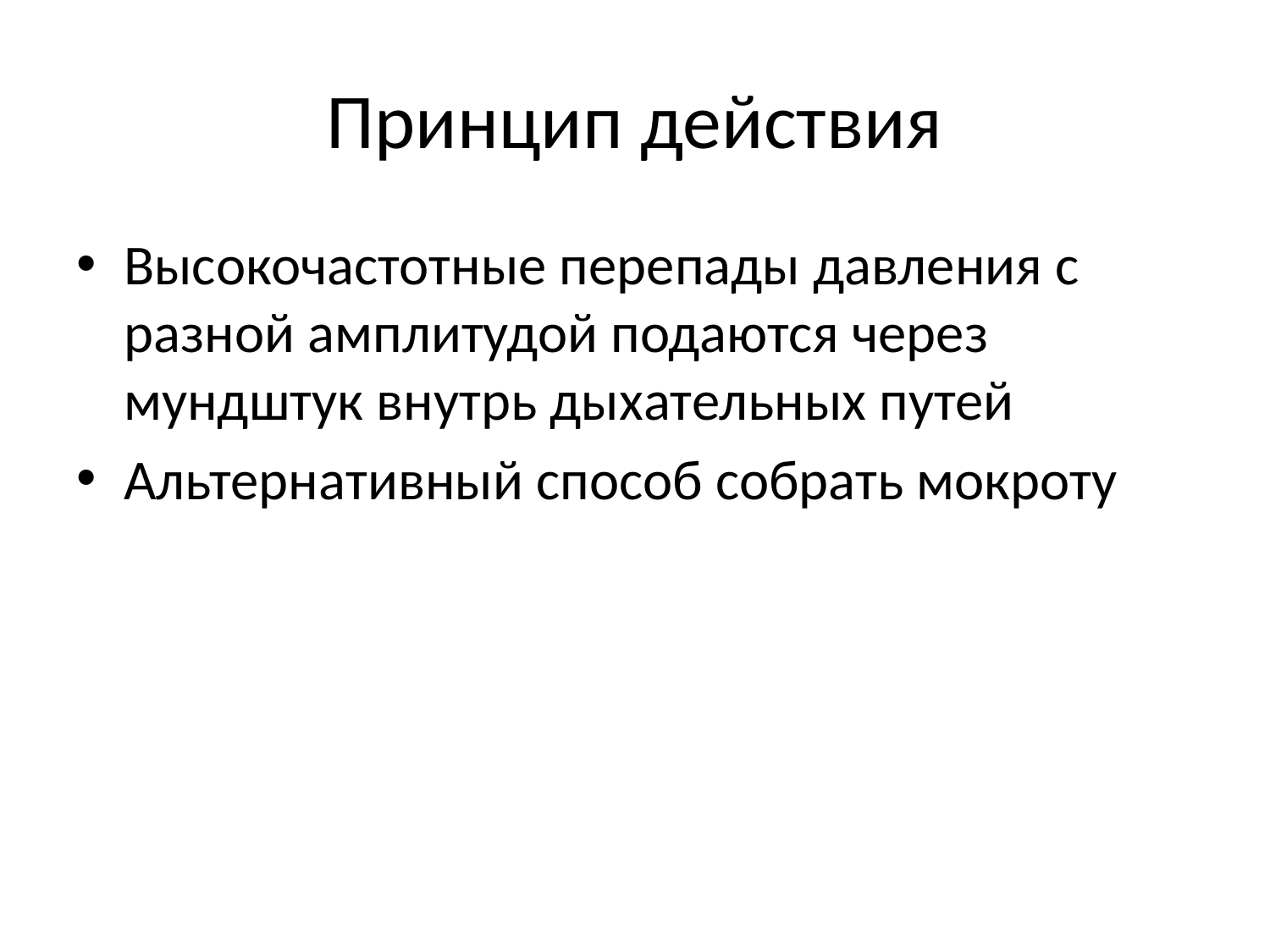

# Принцип действия
Высокочастотные перепады давления с разной амплитудой подаются через мундштук внутрь дыхательных путей
Альтернативный способ собрать мокроту